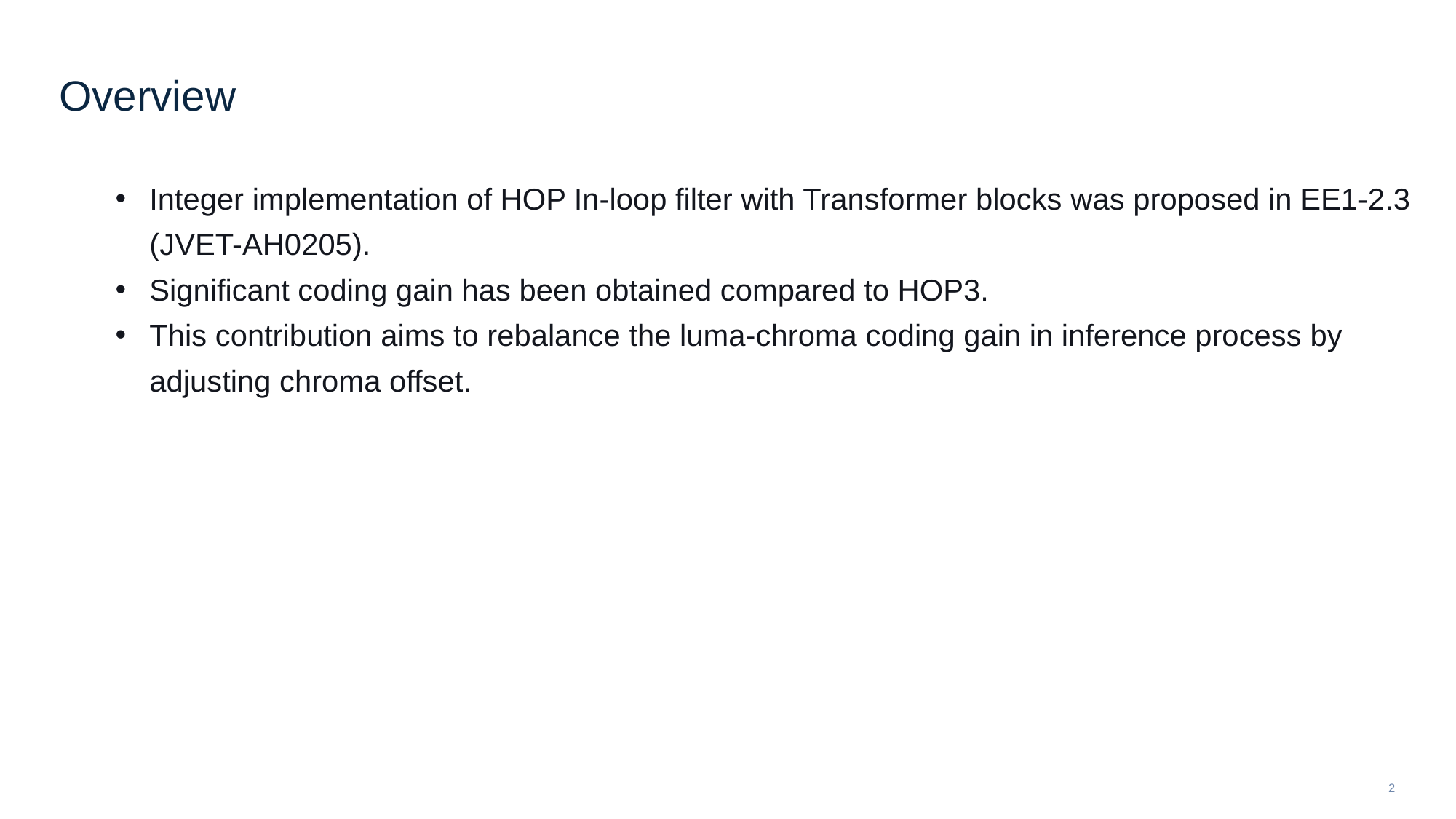

# Overview
Integer implementation of HOP In-loop filter with Transformer blocks was proposed in EE1-2.3 (JVET-AH0205).
Significant coding gain has been obtained compared to HOP3.
This contribution aims to rebalance the luma-chroma coding gain in inference process by adjusting chroma offset.